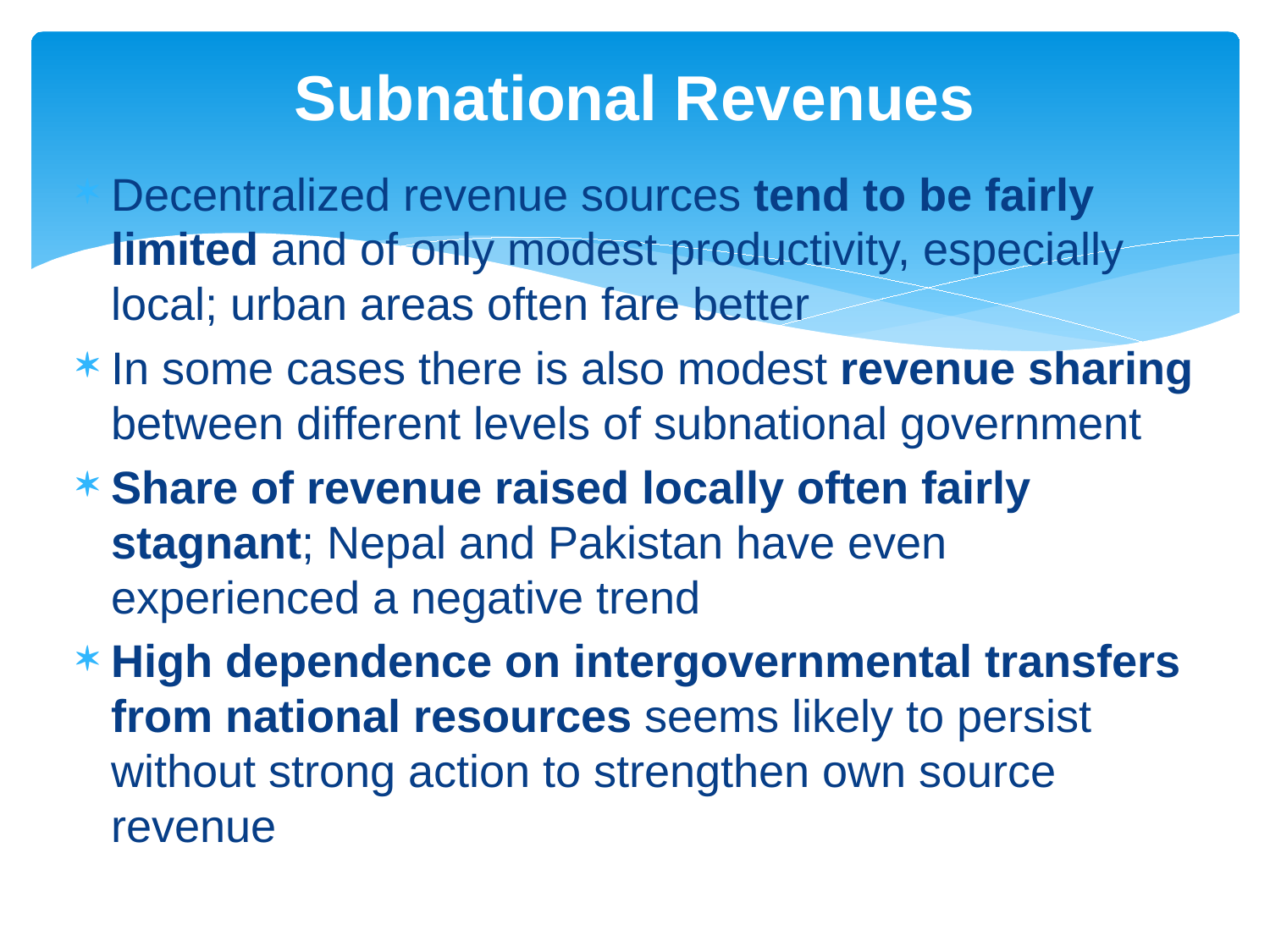

# Subnational Revenues
Decentralized revenue sources tend to be fairly limited and of only modest productivity, especially local; urban areas often fare better
In some cases there is also modest revenue sharing between different levels of subnational government
Share of revenue raised locally often fairly stagnant; Nepal and Pakistan have even experienced a negative trend
High dependence on intergovernmental transfers from national resources seems likely to persist without strong action to strengthen own source revenue